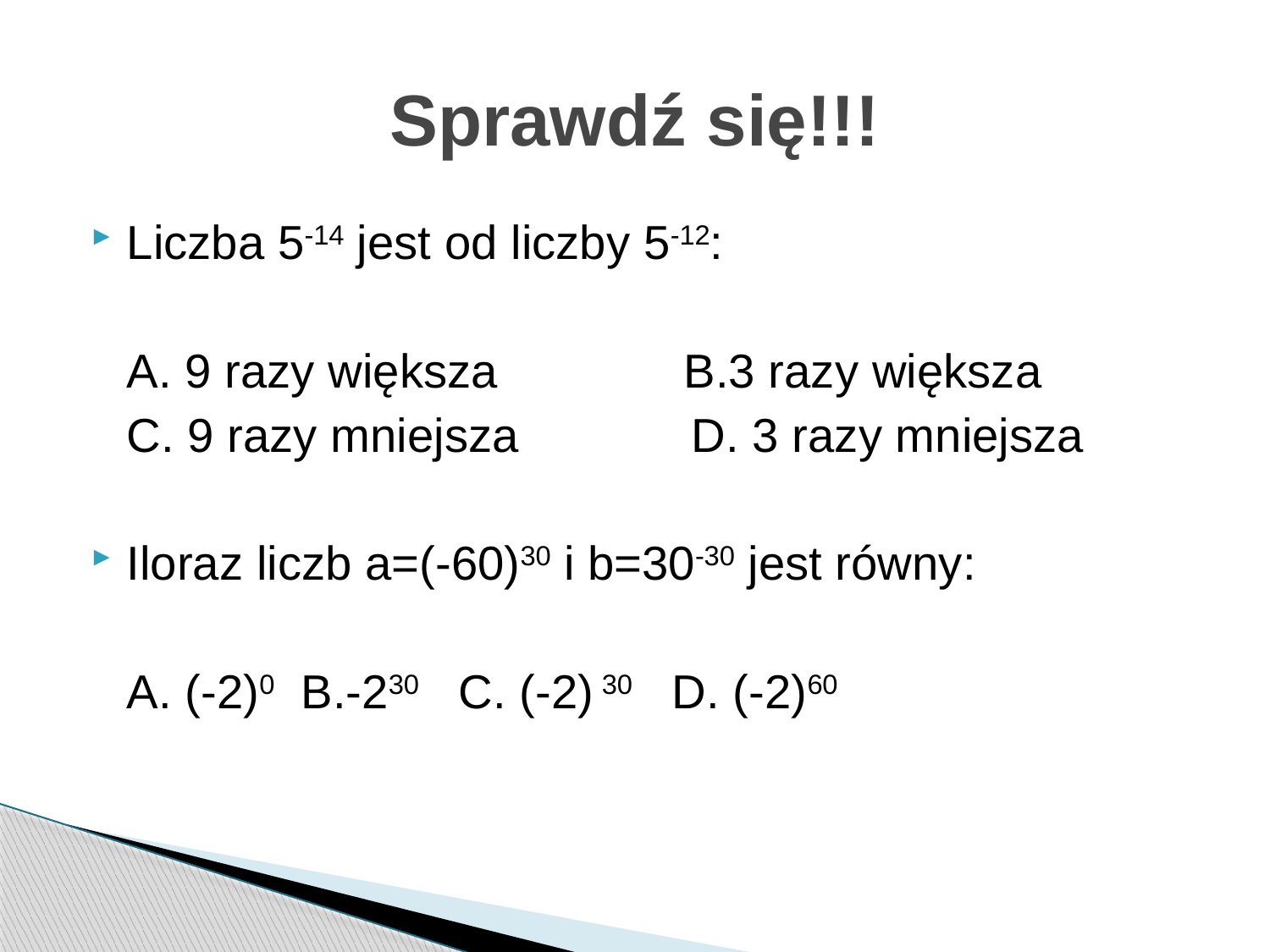

# Sprawdź się!!!
Liczba 5-14 jest od liczby 5-12:

	A. 9 razy większa              B.3 razy większa
	C. 9 razy mniejsza             D. 3 razy mniejsza

Iloraz liczb a=(-60)30 i b=30-30 jest równy:

	A. (-2)0  B.-230   C. (-2) 30   D. (-2)60